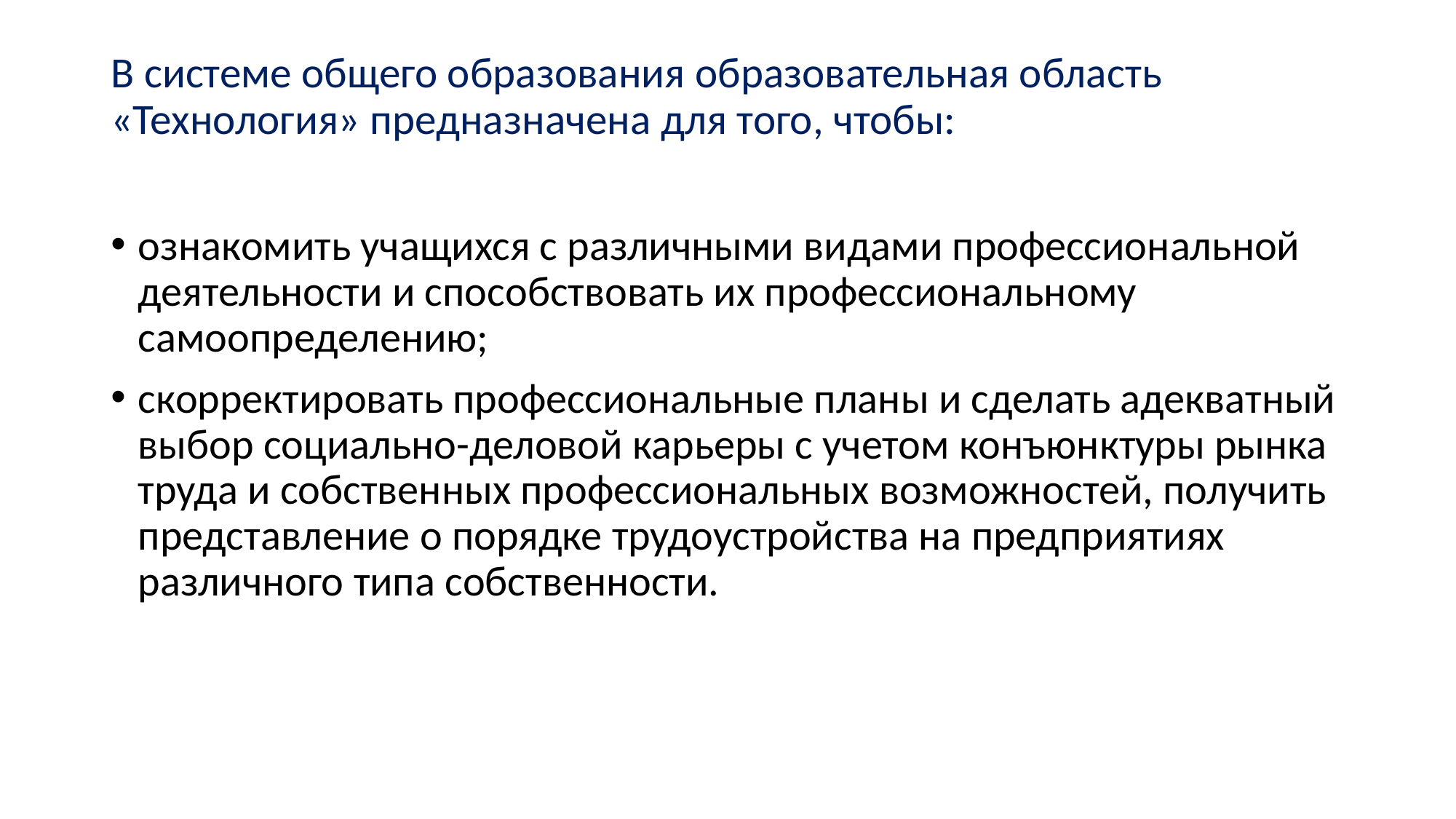

# В системе общего образования образовательная область «Технология» предназначена для того, чтобы:
ознакомить учащихся с различными видами профессиональной деятельности и способствовать их профессиональному самоопределению;
скорректировать профессиональные планы и сделать адекватный выбор соци­ально-деловой карьеры с учетом конъюнктуры рынка труда и собствен­ных профессиональных возможностей, получить представление о порядке трудоустройства на предприятиях различного типа собственности.